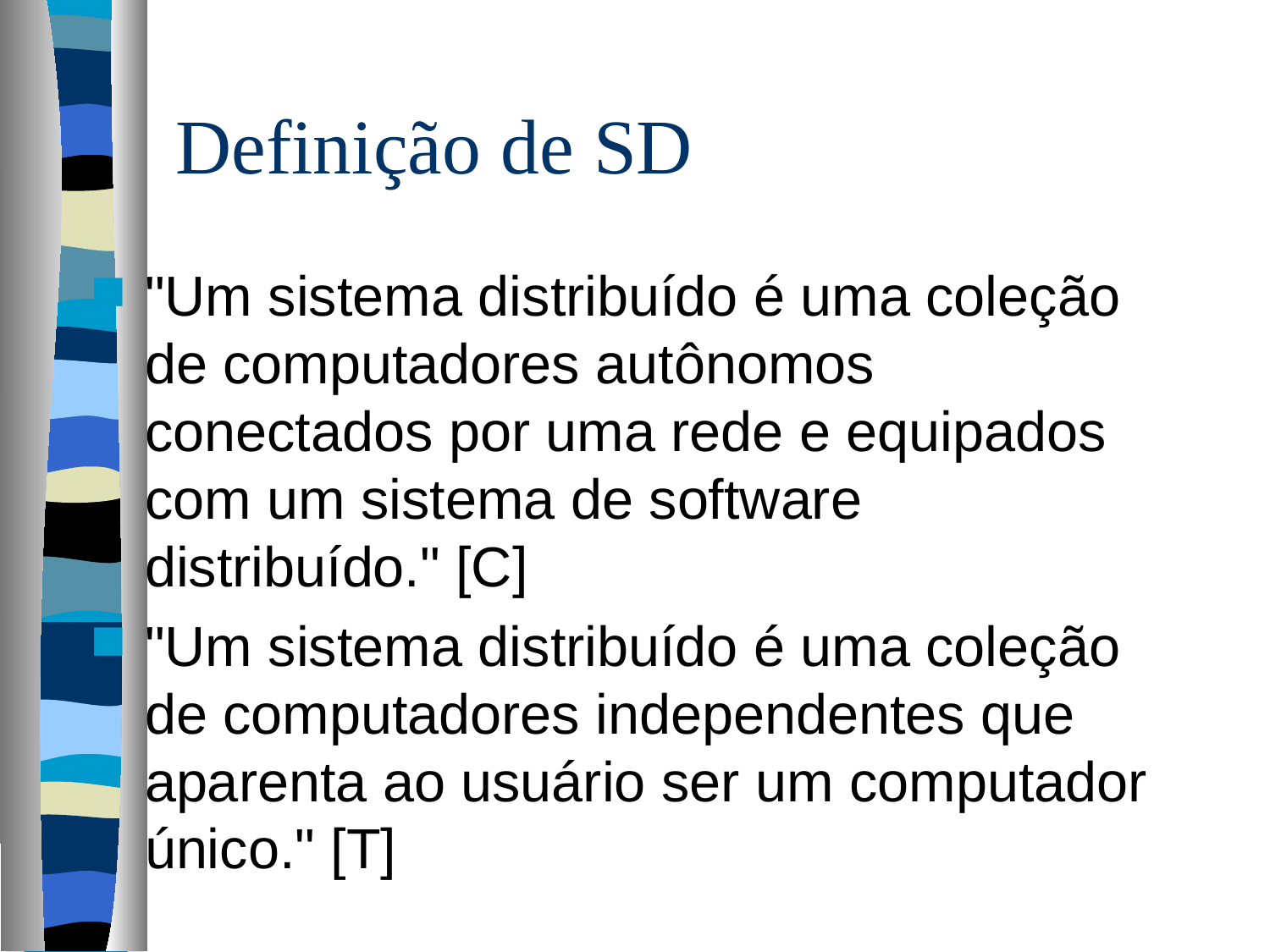

# Definição de SD
"Um sistema distribuído é uma coleção de computadores autônomos conectados por uma rede e equipados com um sistema de software distribuído." [C]
"Um sistema distribuído é uma coleção de computadores independentes que aparenta ao usuário ser um computador único." [T]